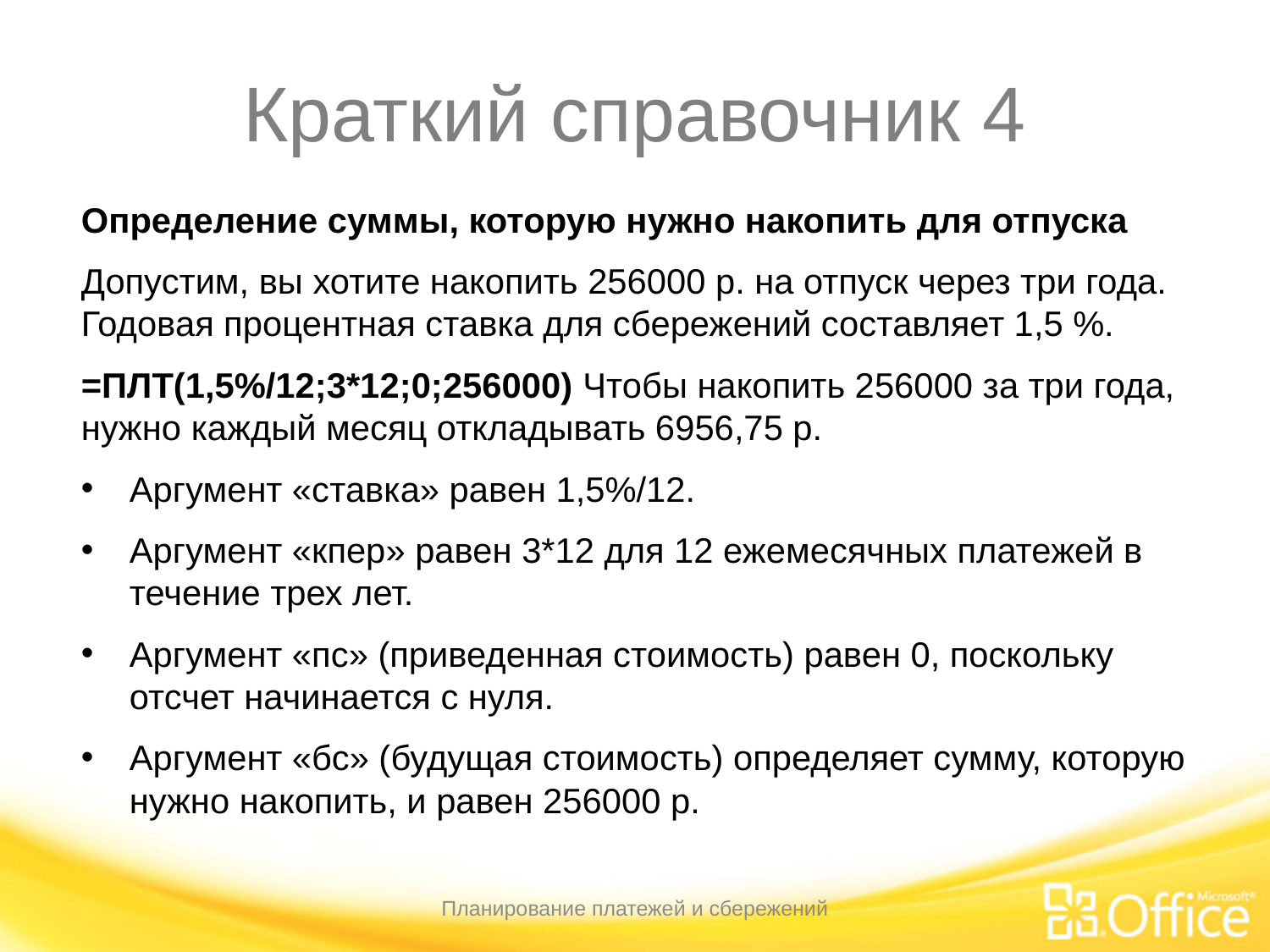

# Краткий справочник 4
Определение суммы, которую нужно накопить для отпуска
Допустим, вы хотите накопить 256000 р. на отпуск через три года. Годовая процентная ставка для сбережений составляет 1,5 %.
=ПЛТ(1,5%/12;3*12;0;256000) Чтобы накопить 256000 за три года, нужно каждый месяц откладывать 6956,75 р.
Аргумент «ставка» равен 1,5%/12.
Аргумент «кпер» равен 3*12 для 12 ежемесячных платежей в течение трех лет.
Аргумент «пс» (приведенная стоимость) равен 0, поскольку отсчет начинается с нуля.
Аргумент «бс» (будущая стоимость) определяет сумму, которую нужно накопить, и равен 256000 р.

Планирование платежей и сбережений